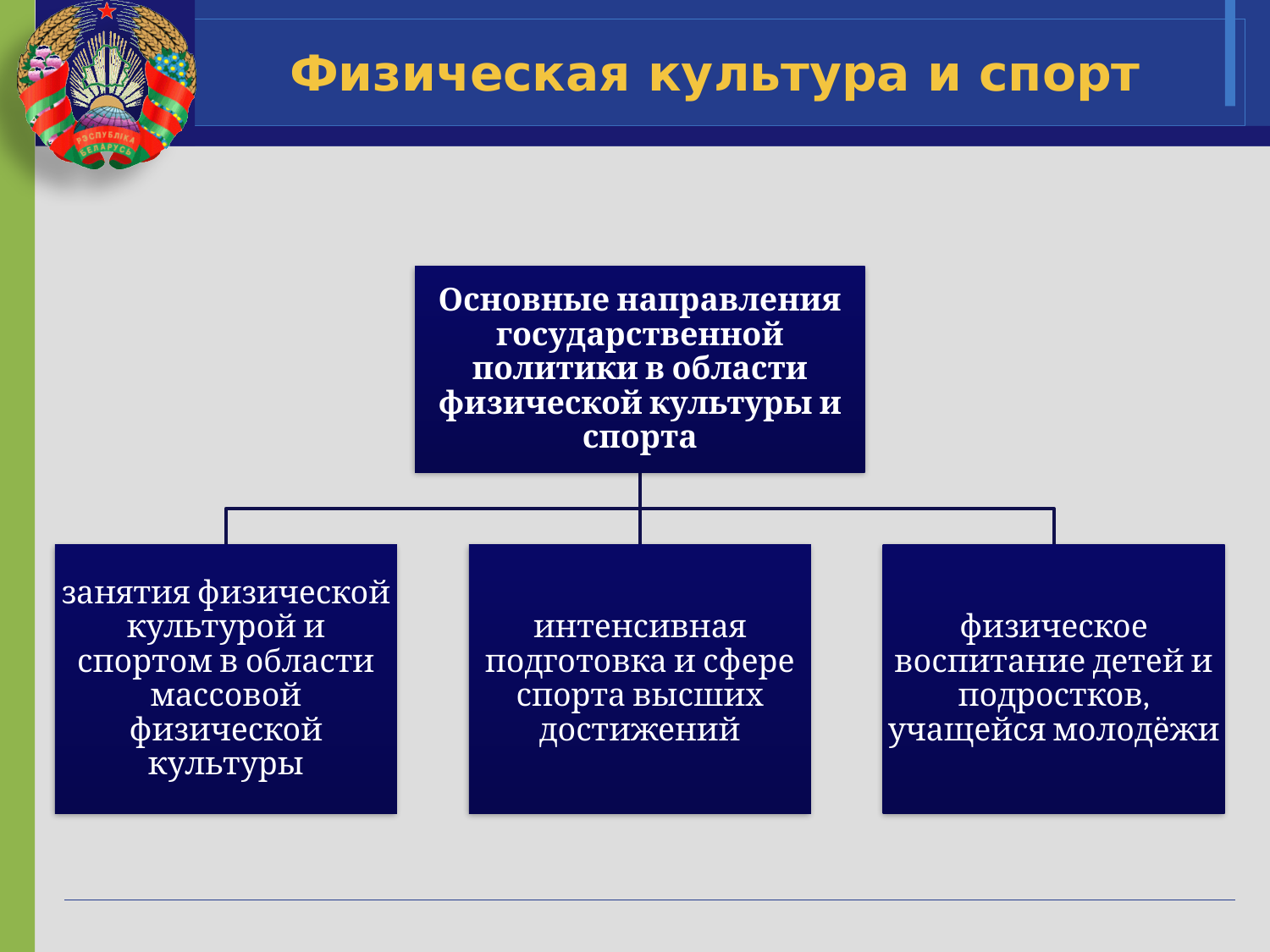

# Физическая культура и спорт
Основные направления государственной политики в области физической культуры и спорта
занятия физической культурой и спортом в области массовой физической культуры
интенсивная подготовка и сфере спорта высших достижений
физическое воспитание детей и подростков, учащейся молодёжи